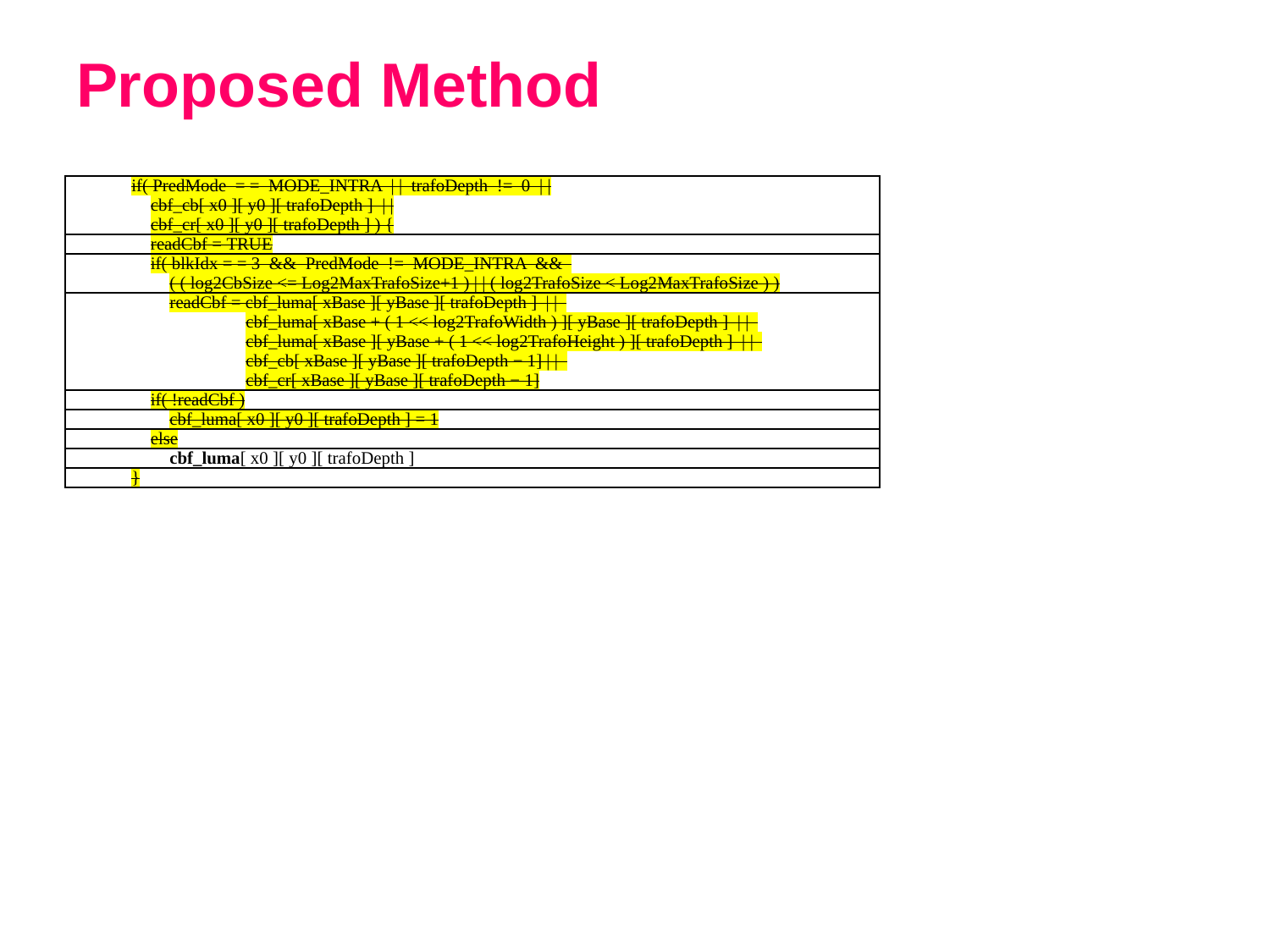

# Proposed Method
| if( PredMode = = MODE\_INTRA | | trafoDepth != 0 | | cbf\_cb[ x0 ][ y0 ][ trafoDepth ] | | cbf\_cr[ x0 ][ y0 ][ trafoDepth ] ) { |
| --- |
| readCbf = TRUE |
| if( blkIdx = = 3 && PredMode != MODE\_INTRA && ( ( log2CbSize <= Log2MaxTrafoSize+1 ) | | ( log2TrafoSize < Log2MaxTrafoSize ) ) |
| readCbf = cbf\_luma[ xBase ][ yBase ][ trafoDepth ] | | cbf\_luma[ xBase + ( 1 << log2TrafoWidth ) ][ yBase ][ trafoDepth ] | | cbf\_luma[ xBase ][ yBase + ( 1 << log2TrafoHeight ) ][ trafoDepth ] | | cbf\_cb[ xBase ][ yBase ][ trafoDepth − 1] | | cbf\_cr[ xBase ][ yBase ][ trafoDepth − 1] |
| if( !readCbf ) |
| cbf\_luma[ x0 ][ y0 ][ trafoDepth ] = 1 |
| else |
| cbf\_luma[ x0 ][ y0 ][ trafoDepth ] |
| } |